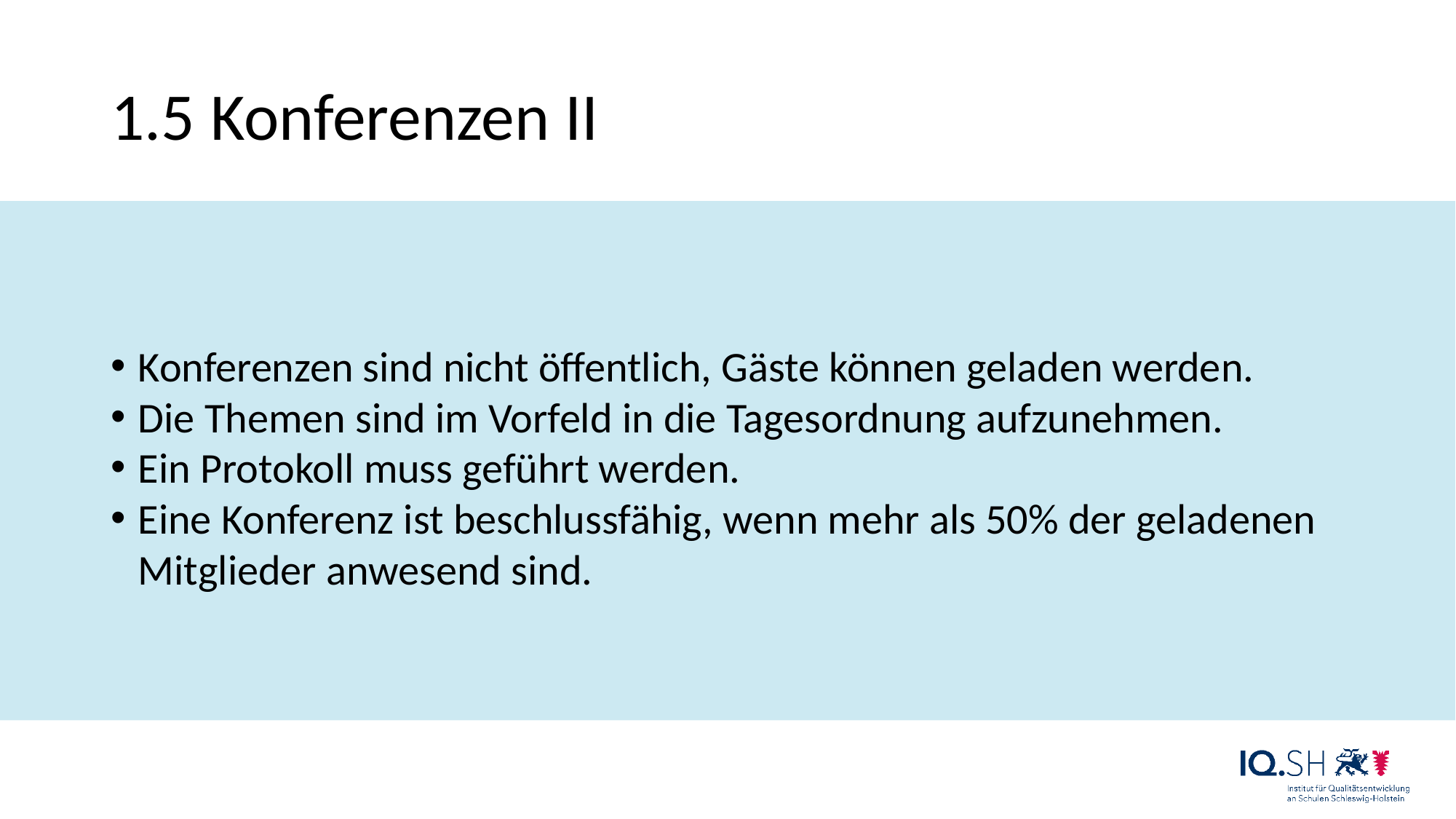

# 1.5 Konferenzen II
Konferenzen sind nicht öffentlich, Gäste können geladen werden.
Die Themen sind im Vorfeld in die Tagesordnung aufzunehmen.
Ein Protokoll muss geführt werden.
Eine Konferenz ist beschlussfähig, wenn mehr als 50% der geladenen Mitglieder anwesend sind.